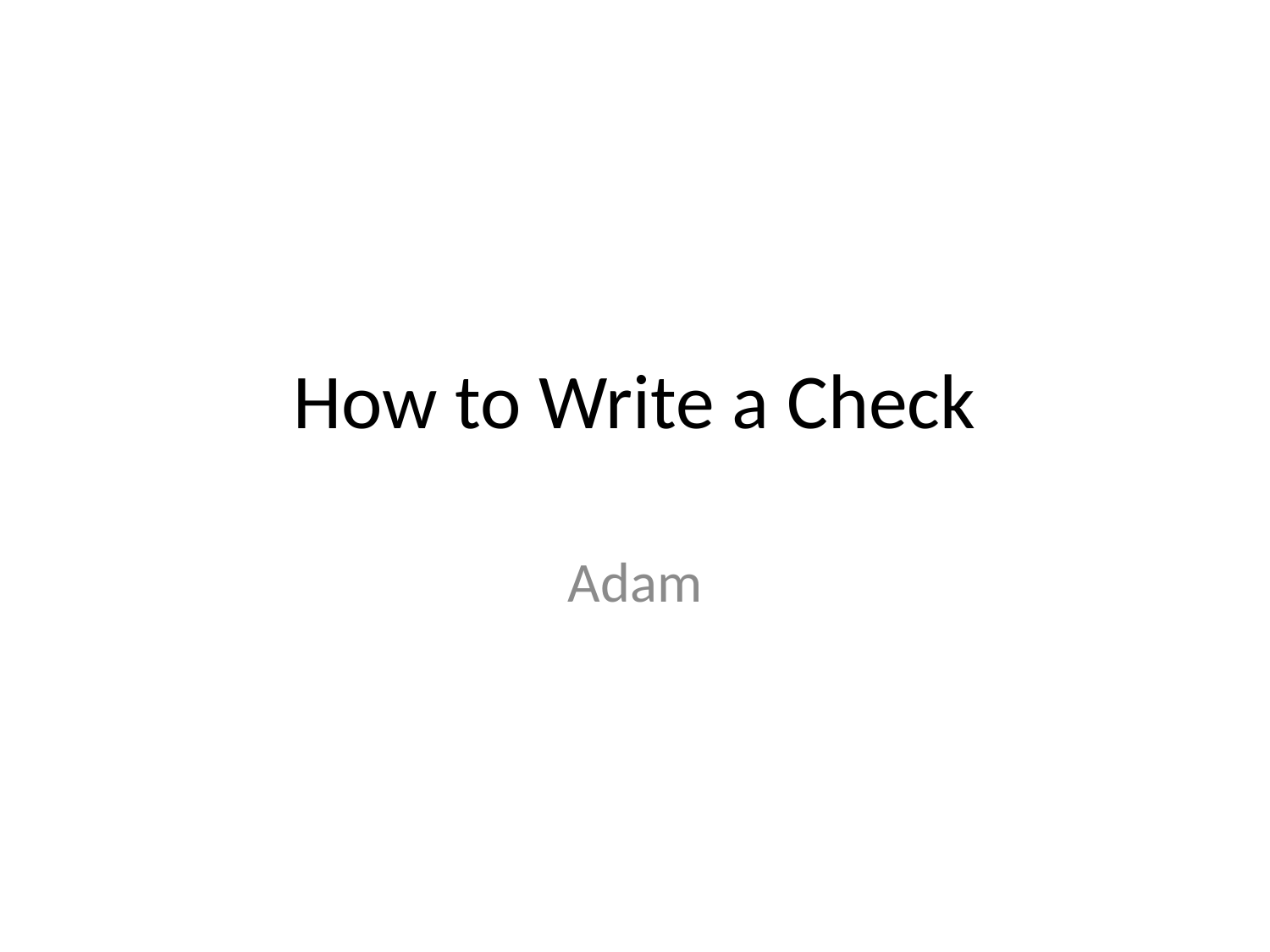

# How to Write a Check
Adam